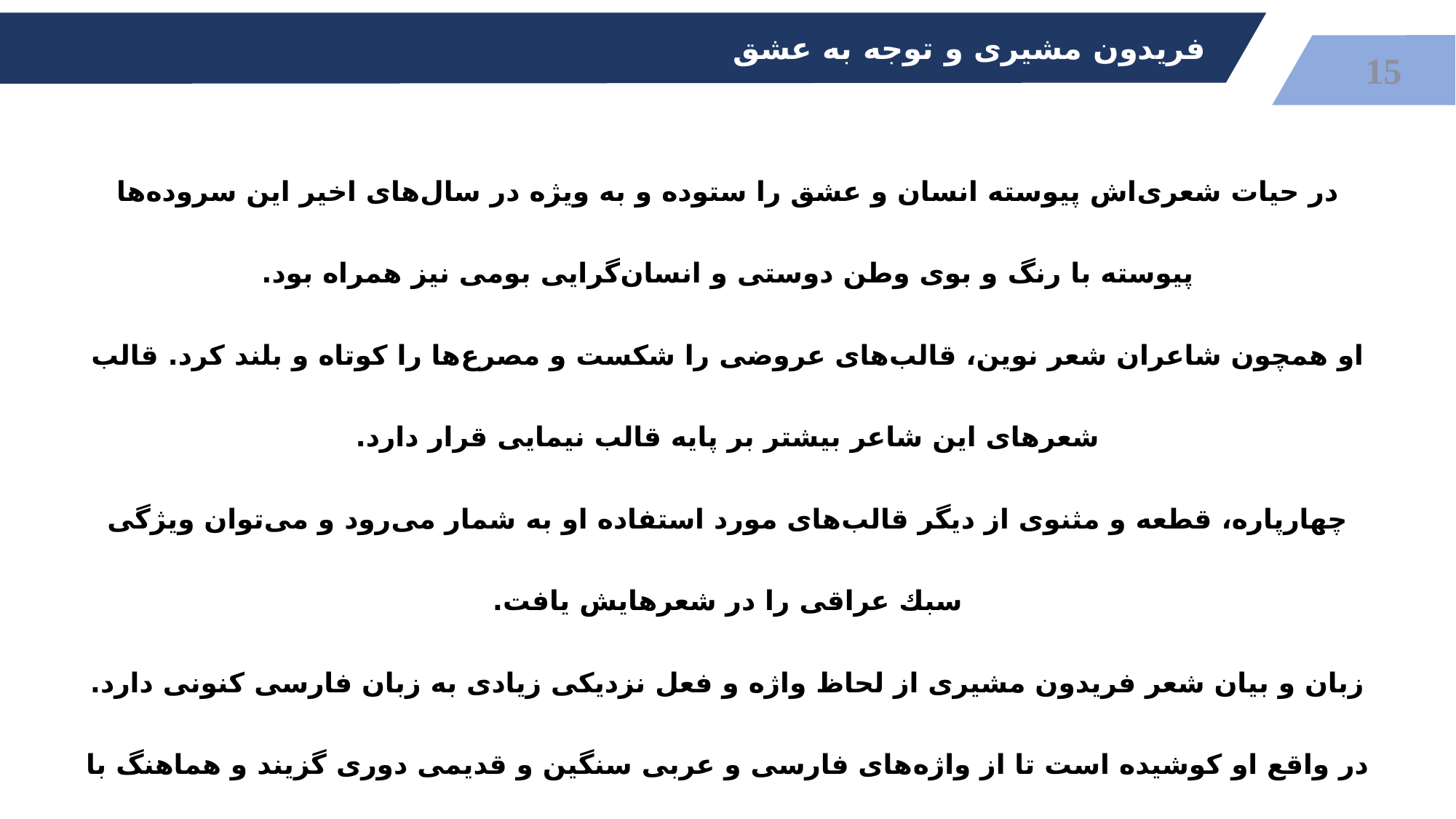

فریدون مشیری و توجه به عشق
15
در حیات شعری‌اش پیوسته انسان و عشق را ستوده و به ویژه در سال‌های اخیر این سروده‌ها پیوسته با رنگ و بوی وطن دوستی و انسان‌گرایی بومی نیز همراه بود.
او همچون شاعران شعر نوین، قالب‌های عروضی را شكست و مصرع‌ها را كوتاه و بلند كرد. قالب شعرهای این شاعر بیشتر بر پایه قالب نیمایی قرار دارد.
چهارپاره، قطعه و مثنوی از دیگر قالب‌های مورد استفاده او به شمار می‌رود و می‌توان ویژگی سبك عراقی را در شعرهایش یافت.
زبان و بیان شعر فریدون مشیری از لحاظ واژه و فعل نزدیكی زیادی به زبان فارسی كنونی دارد. در واقع او كوشیده است تا از واژه‌های فارسی و عربی سنگین و قدیمی دوری گزیند و هماهنگ با زبان فارسی عصر خویش سخن گوید.
در واقع لطافت كلام و صداقت بیان او دلیلی بر ماندگاری نامش در میان شاعران معاصر است.